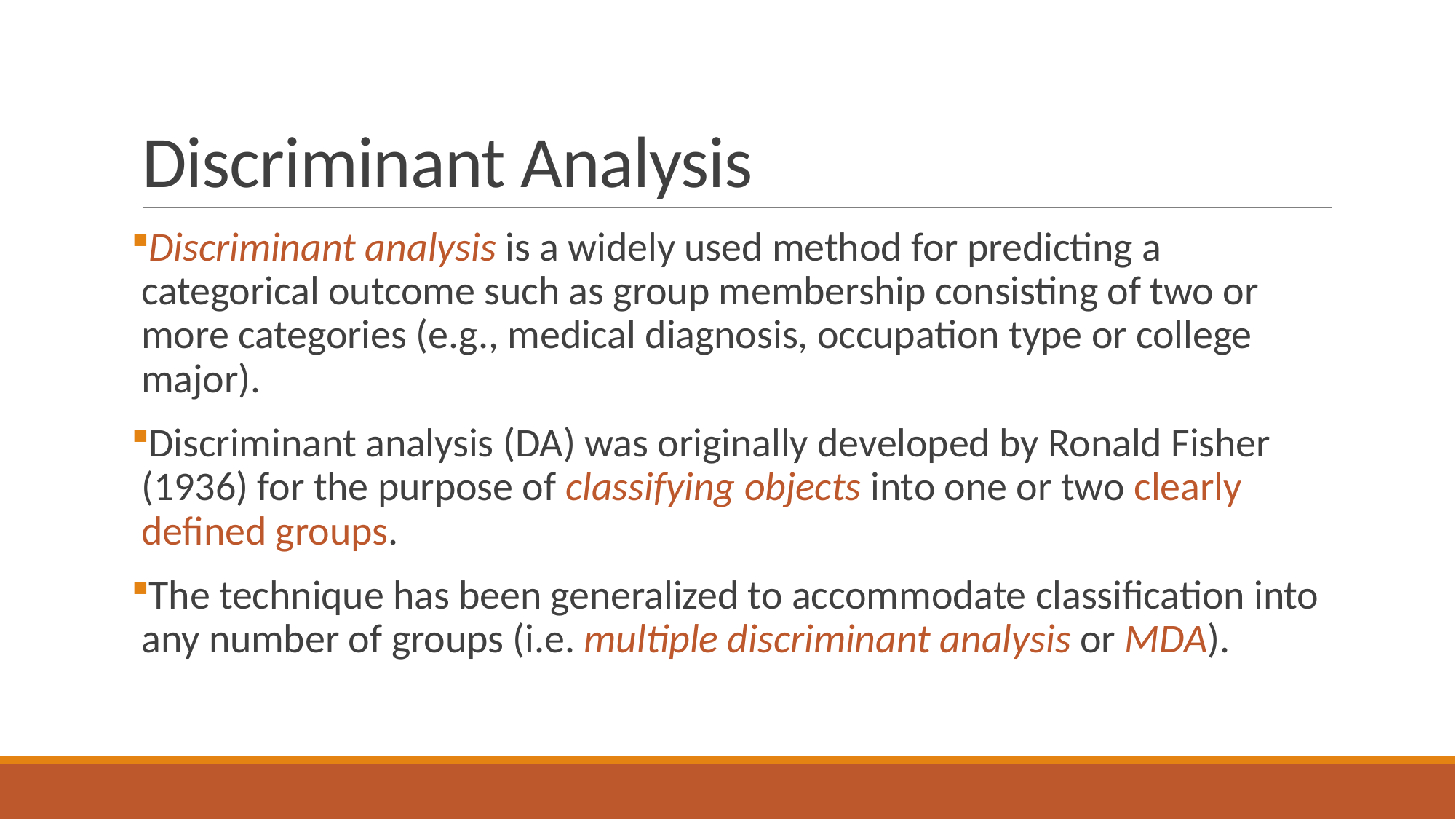

# Discriminant Analysis
Discriminant analysis is a widely used method for predicting a categorical outcome such as group membership consisting of two or more categories (e.g., medical diagnosis, occupation type or college major).
Discriminant analysis (DA) was originally developed by Ronald Fisher (1936) for the purpose of classifying objects into one or two clearly defined groups.
The technique has been generalized to accommodate classification into any number of groups (i.e. multiple discriminant analysis or MDA).